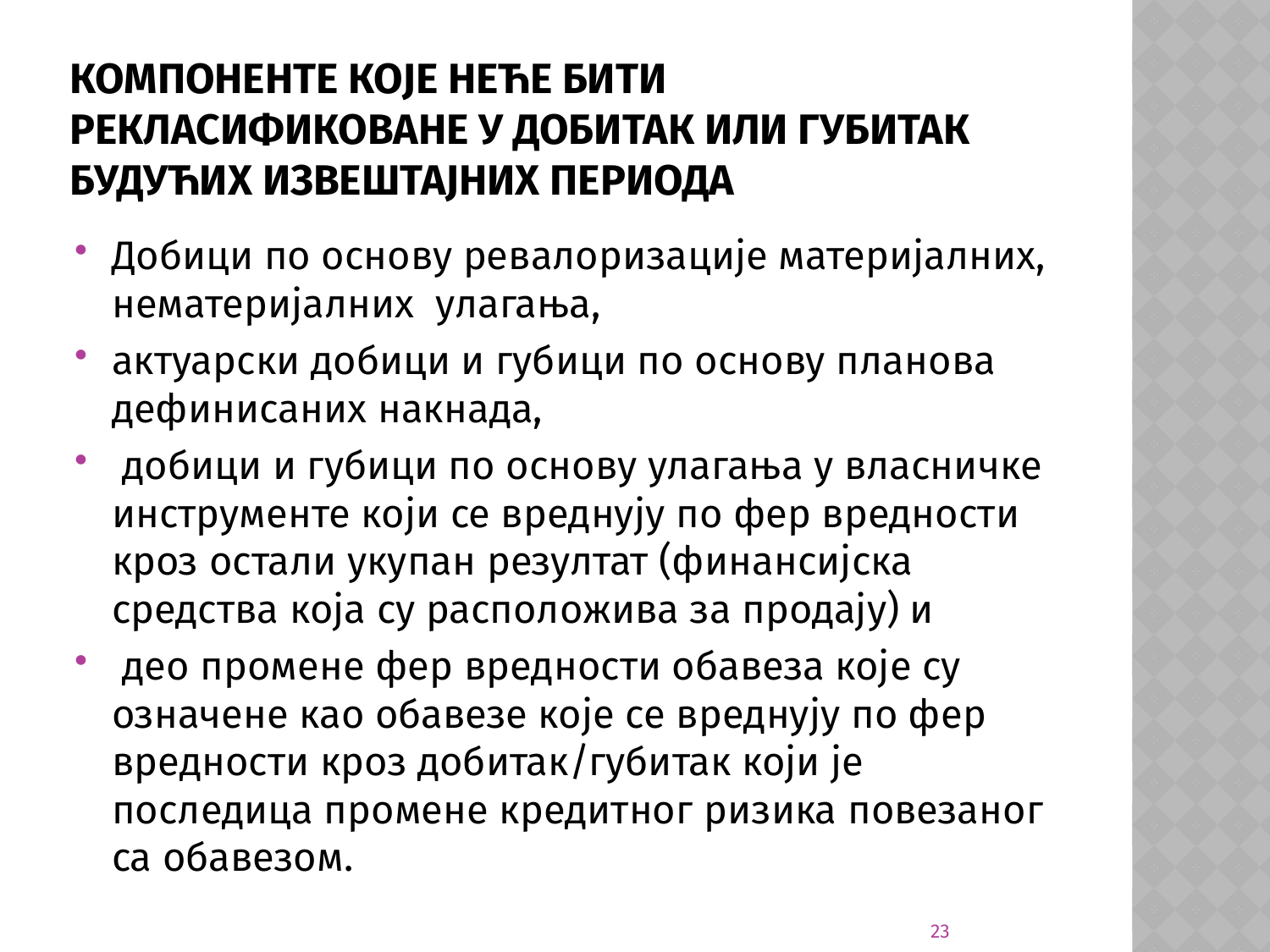

# Компоненте које неће бити рекласификоване у добитак или губитак будућих извештајних периода
Добици по основу ревалоризације материјалних, нематеријалних  улагања,
актуарски добици и губици по основу планова дефинисаних накнада,
 добици и губици по основу улагања у власничке инструменте који се вреднују по фер вредности кроз остали укупан резултат (финансијска средства која су расположива за продају) и
 део промене фер вредности обавеза које су означене као обавезе које се вреднују по фер вредности кроз добитак/губитак који је последица промене кредитног ризика повезаног са обавезом.
23